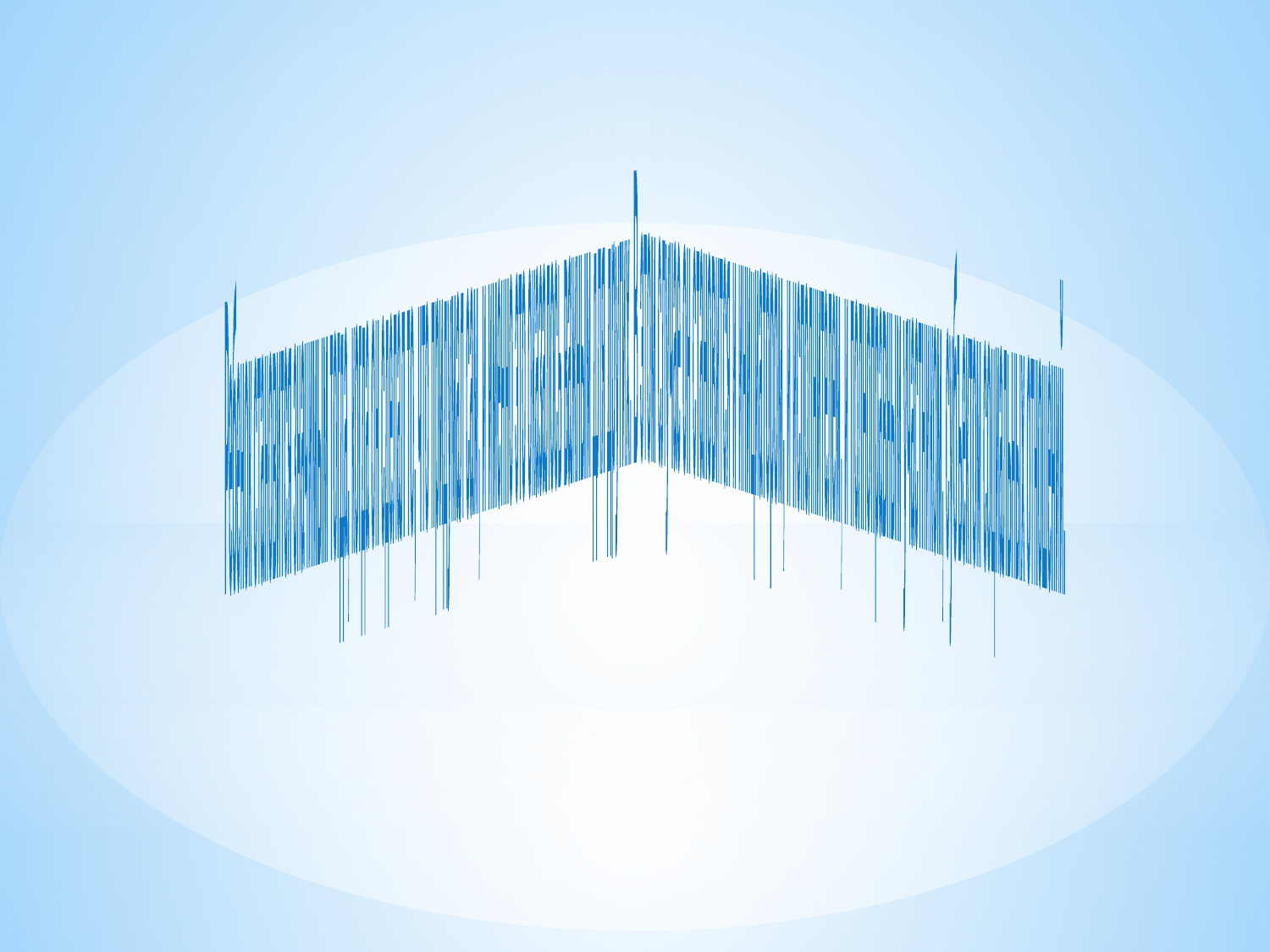

Ребенок становится значимым тогда, когда он сделал то, что придумал сам, и именно это оказалось важным для других. В этом случае он становится и инициатором, и исполнителем, и полноправным участником, субъектом социальных отношений.